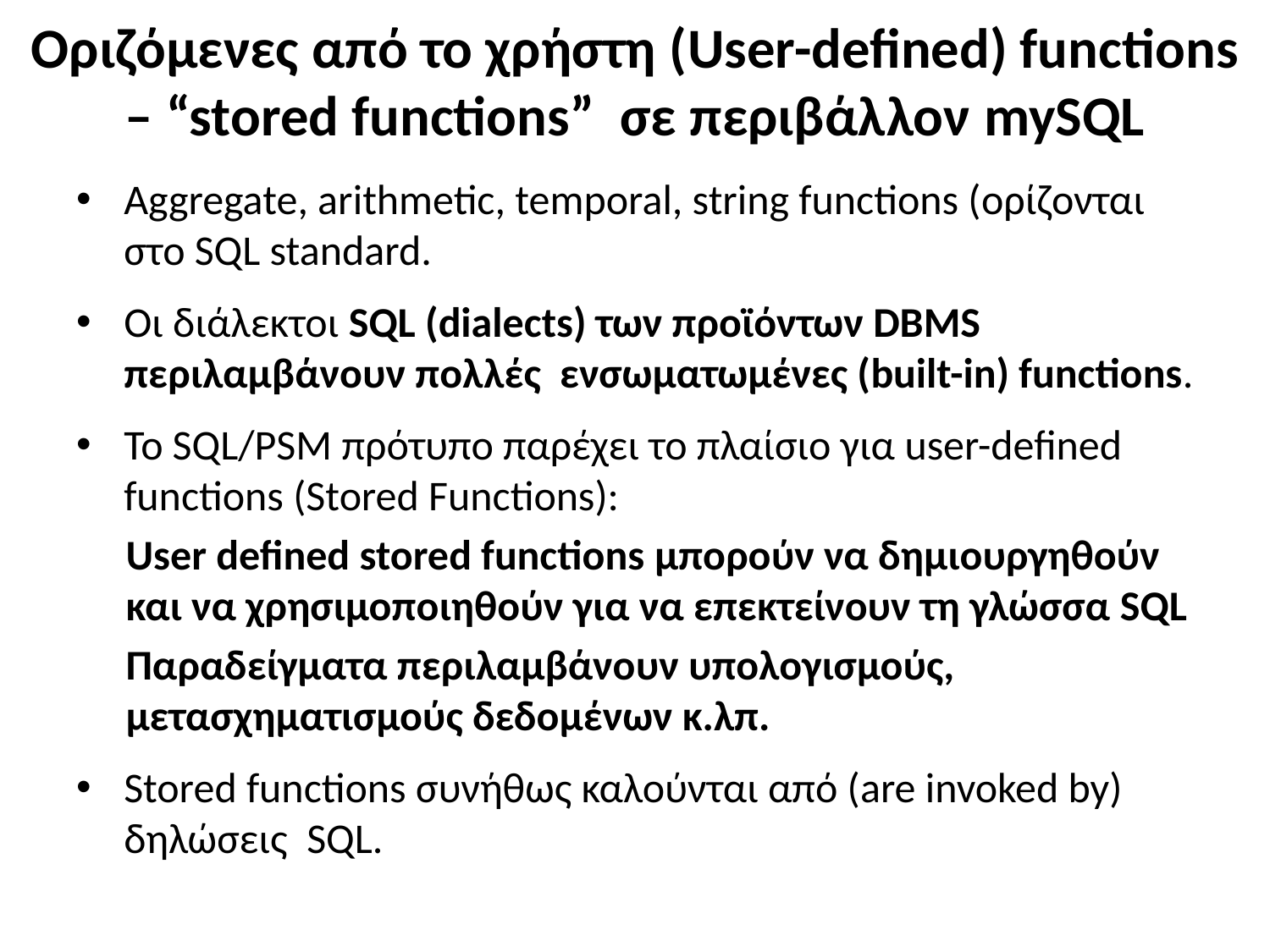

# Οριζόμενες από το χρήστη (User-defined) functions – “stored functions”  σε περιβάλλον mySQL
Aggregate, arithmetic, temporal, string functions (ορίζονται στο SQL standard.
Οι διάλεκτοι SQL (dialects) των προϊόντων DBMS περιλαμβάνουν πολλές  ενσωματωμένες (built-in) functions.
Το SQL/PSM πρότυπο παρέχει το πλαίσιο για user-defined functions (Stored Functions):
User defined stored functions μπορούν να δημιουργηθούν και να χρησιμοποιηθούν για να επεκτείνουν τη γλώσσα SQL
Παραδείγματα περιλαμβάνουν υπολογισμούς, μετασχηματισμούς δεδομένων κ.λπ.
Stored functions συνήθως καλούνται από (are invoked by) δηλώσεις  SQL.